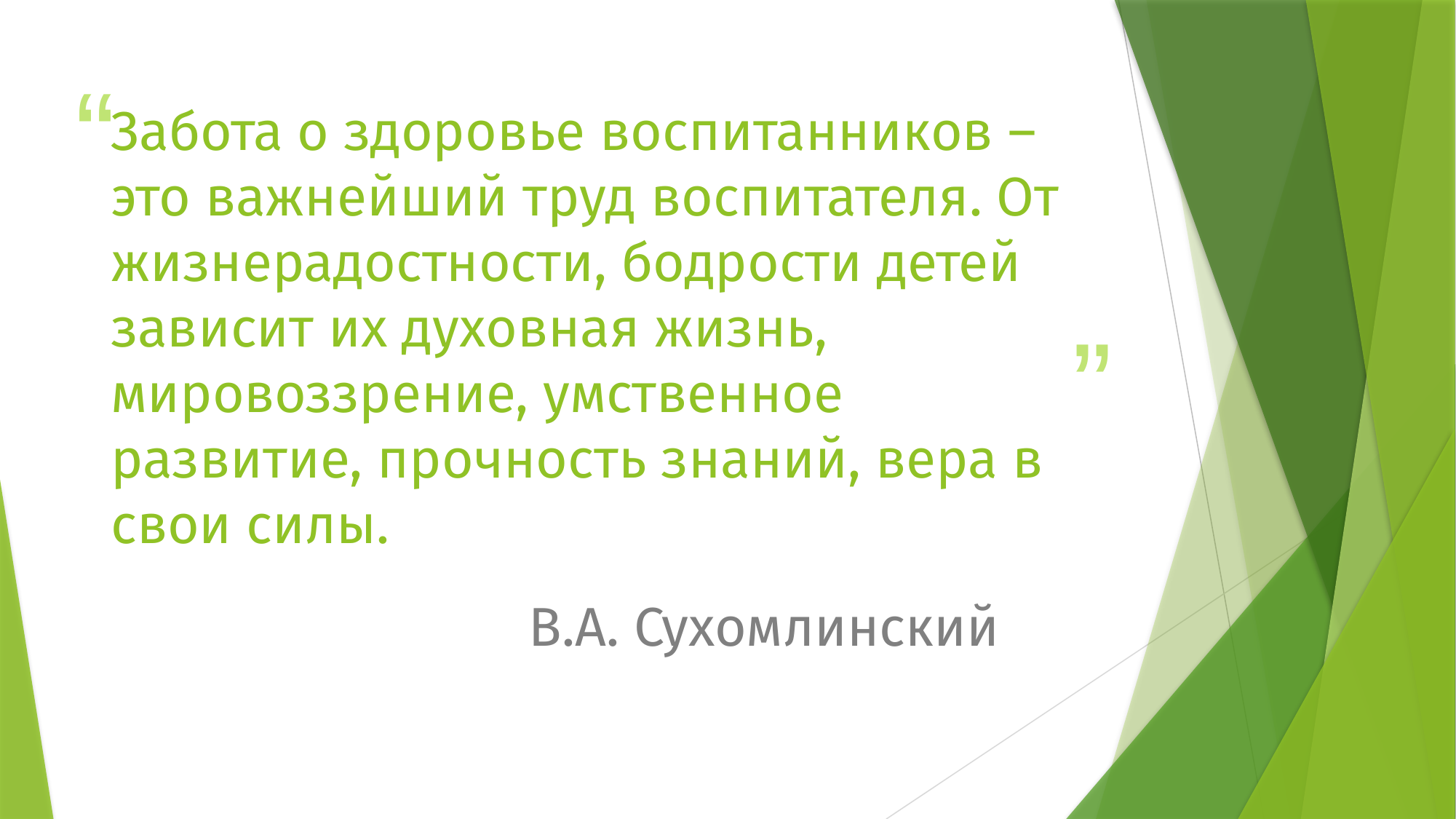

# Забота о здоровье воспитанников –это важнейший труд воспитателя. От жизнерадостности, бодрости детей зависит их духовная жизнь, мировоззрение, умственное развитие, прочность знаний, вера в свои силы.
В.А. Сухомлинский